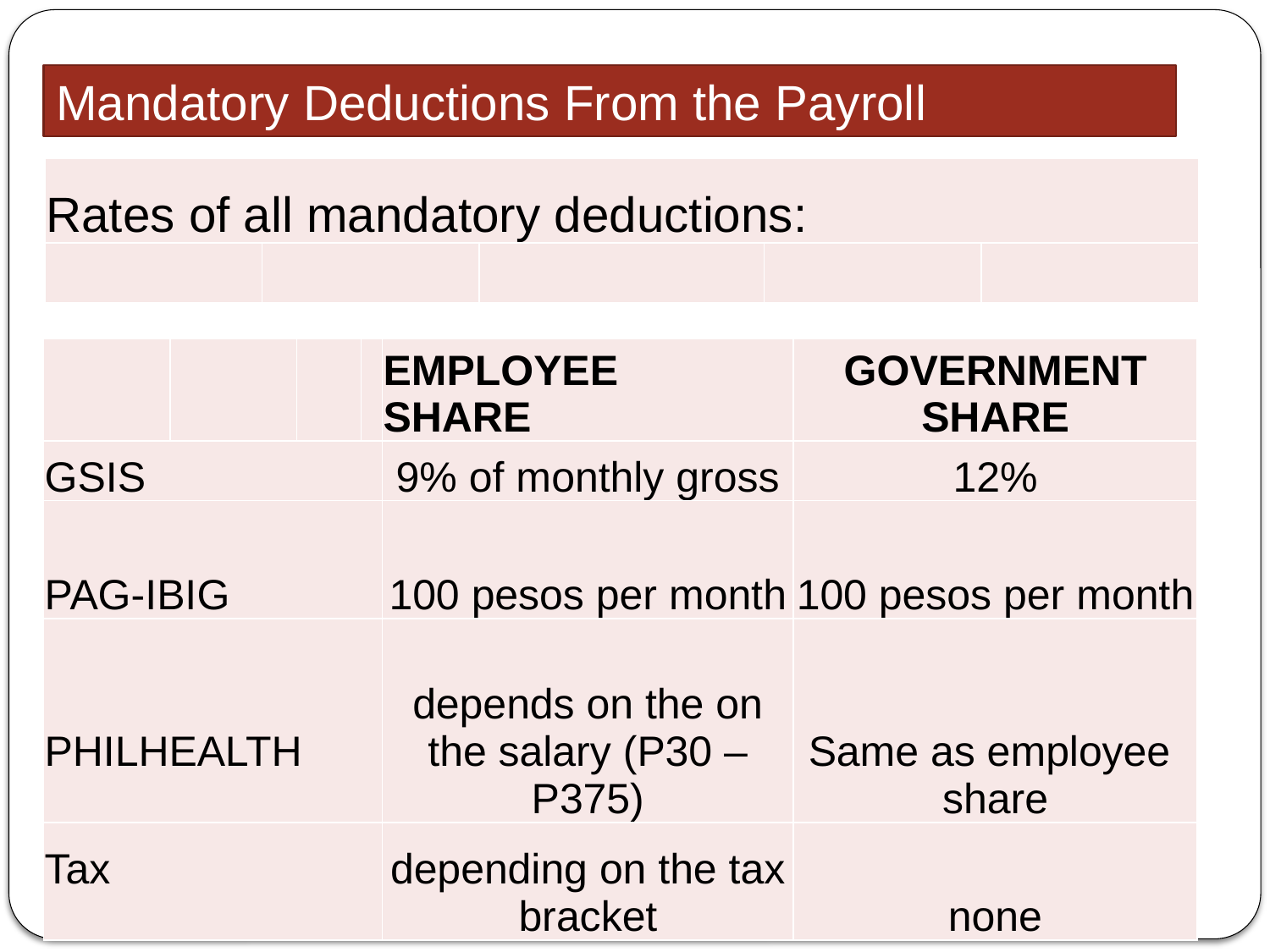

Mandatory Deductions From the Payroll
| Rates of all mandatory deductions: |  |  |  |  |
| --- | --- | --- | --- | --- |
|  |  |  |  |  |
|  |  |  |  | EMPLOYEE SHARE | GOVERNMENT SHARE |
| --- | --- | --- | --- | --- | --- |
| GSIS |  |  |  | 9% of monthly gross | 12% |
| PAG-IBIG |  |  |  | 100 pesos per month | 100 pesos per month |
| PHILHEALTH |  |  |  | depends on the on the salary (P30 – P375) | Same as employee share |
| Tax |  |  |  | depending on the tax bracket | none |